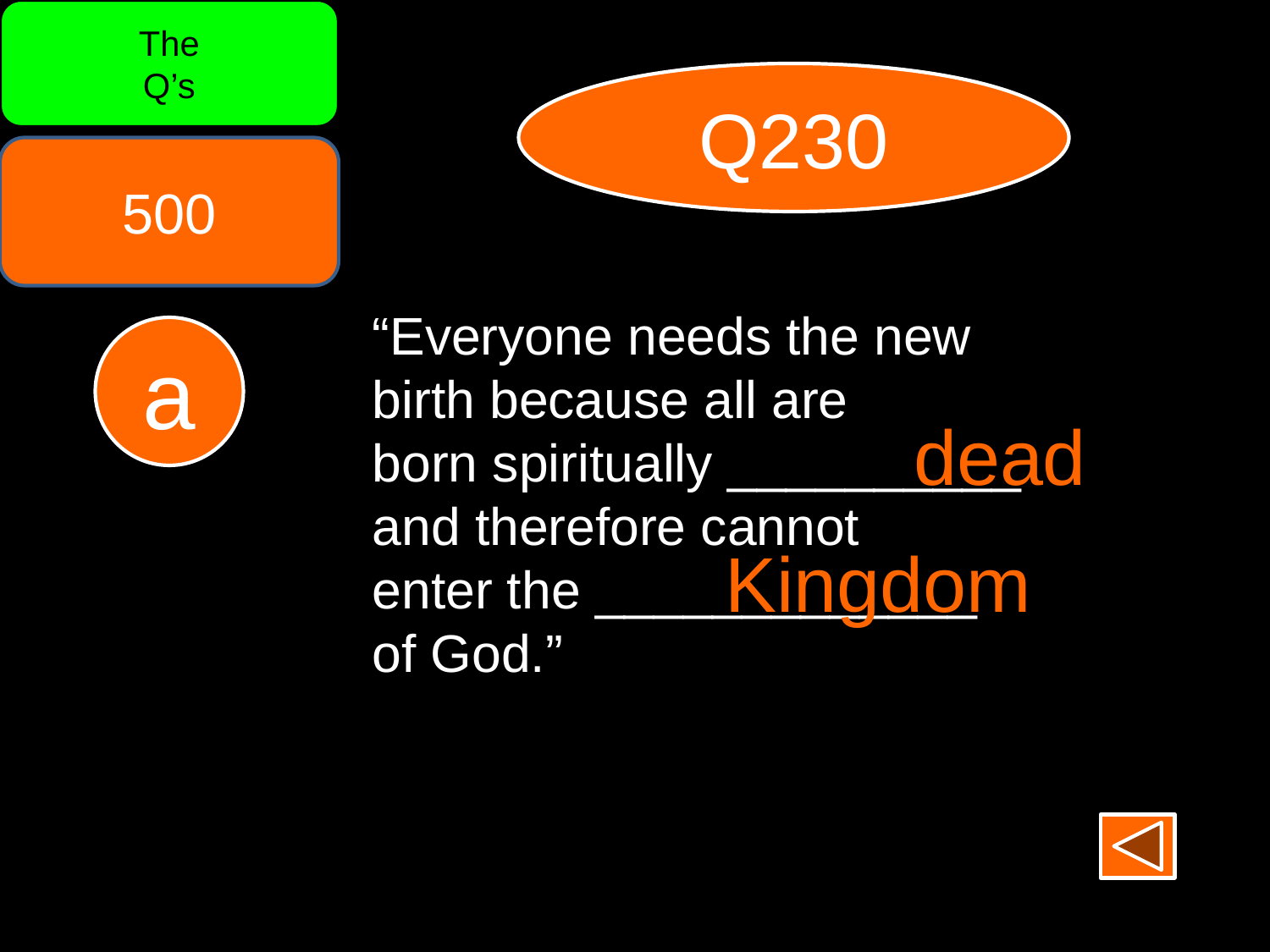

The
Q’s
Q230
500
“Everyone needs the new
birth because all are
born spiritually __________
and therefore cannot
enter the _____________
of God.”
a
dead
Kingdom